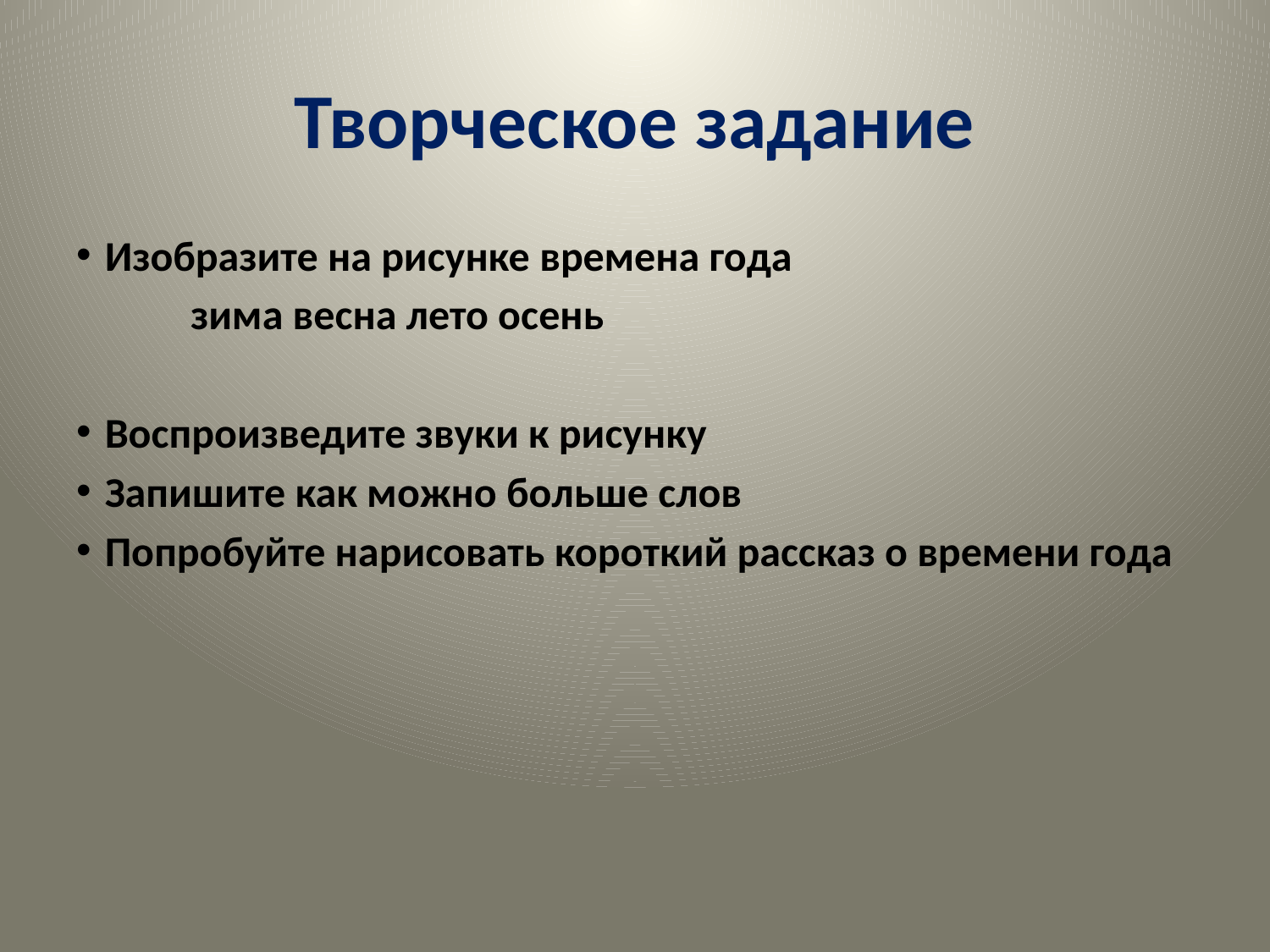

# Творческое задание
Изобразите на рисунке времена года
            зима весна лето осень

Воспроизведите звуки к рисунку
Запишите как можно больше слов
Попробуйте нарисовать короткий рассказ о времени года